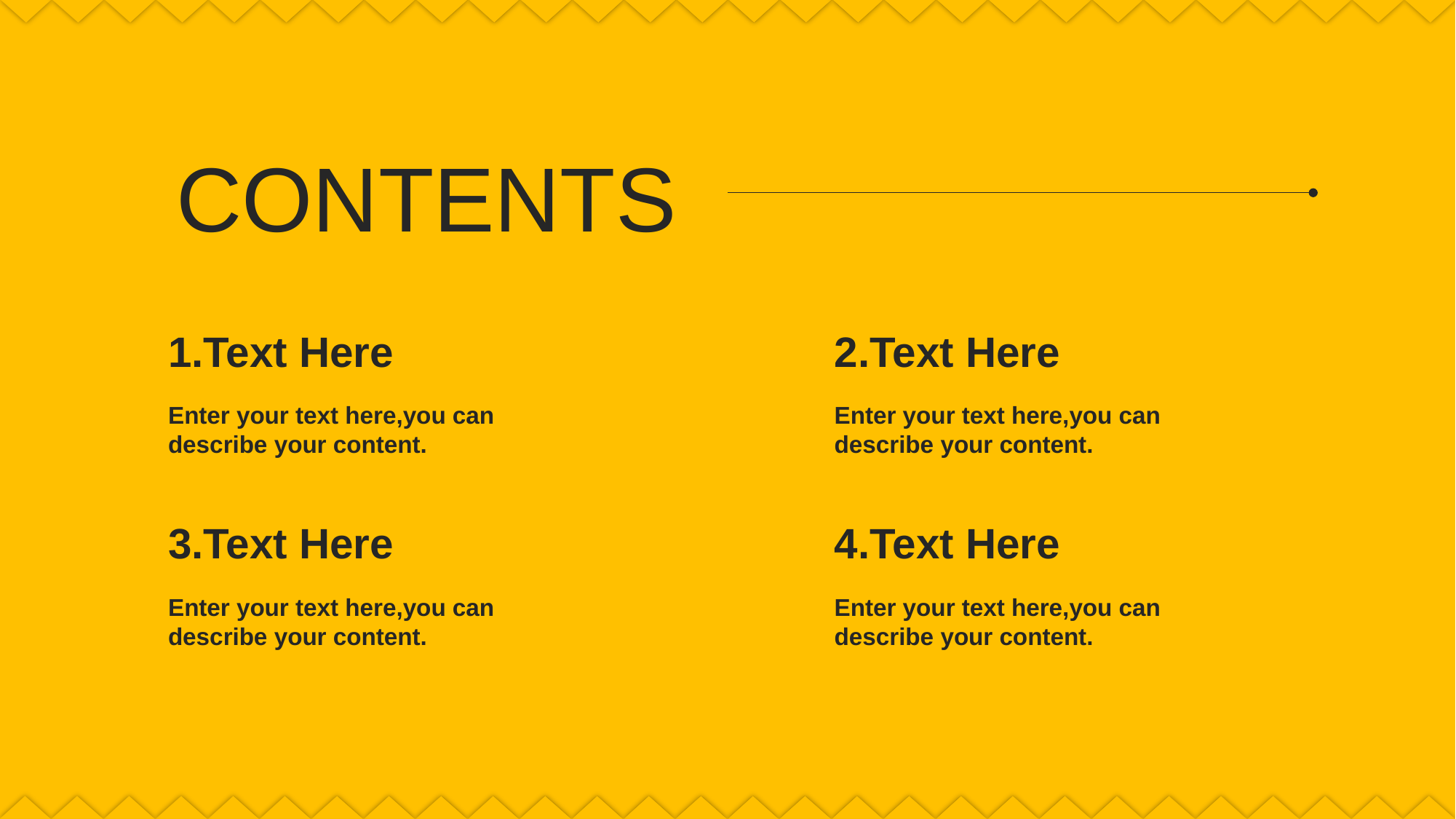

CONTENTS
1.Text Here
2.Text Here
Enter your text here,you can describe your content.
Enter your text here,you can describe your content.
3.Text Here
4.Text Here
Enter your text here,you can describe your content.
Enter your text here,you can describe your content.